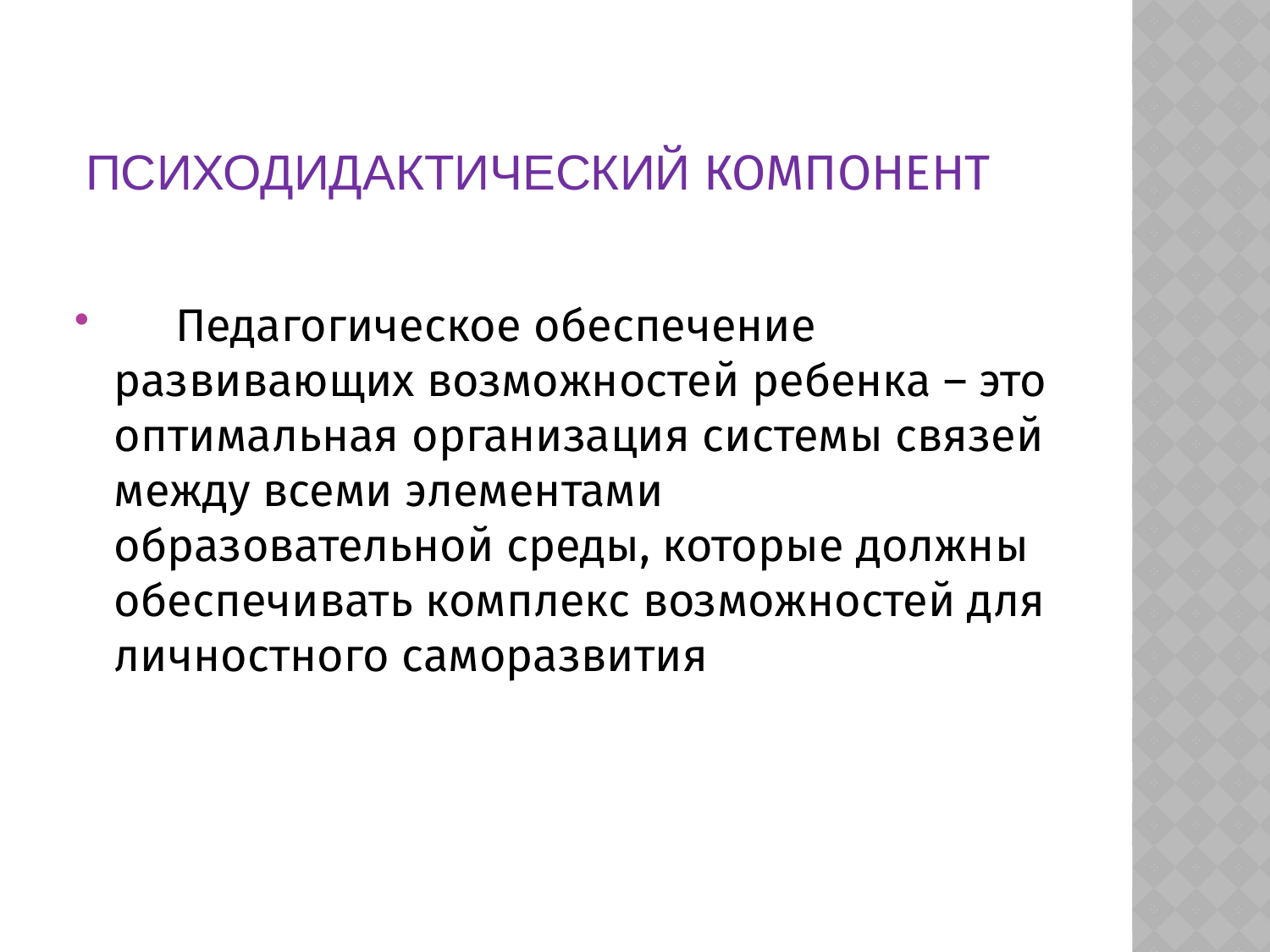

# Психодидактический компонент

     Педагогическое обеспечение развивающих возможностей ребенка – это оптимальная организация системы связей между всеми элементами образовательной среды, которые должны обеспечивать комплекс возможностей для личностного саморазвития